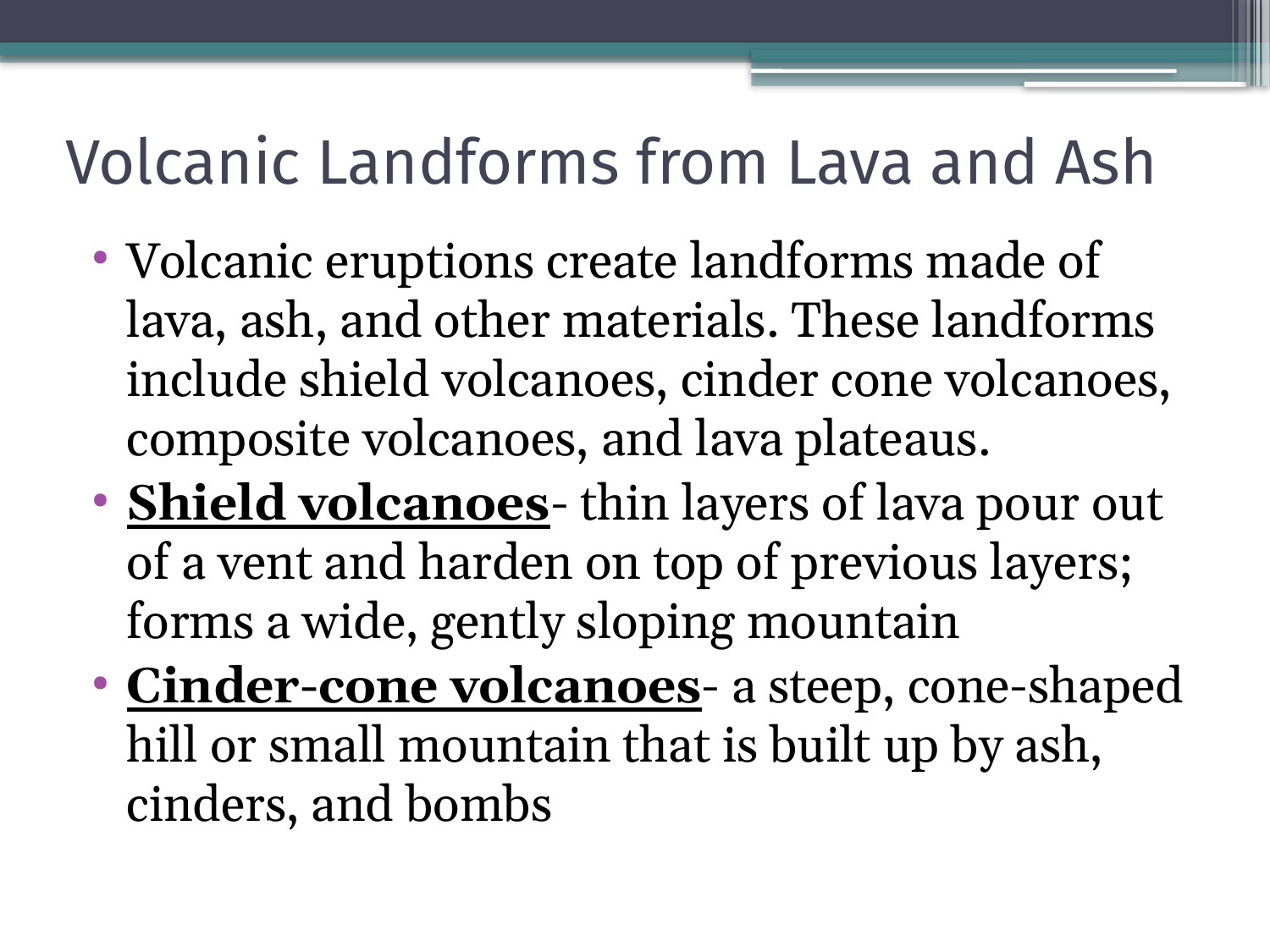

# Volcanic Landforms from Lava and Ash
Volcanic eruptions create landforms made of lava, ash, and other materials. These landforms include shield volcanoes, cinder cone volcanoes, composite volcanoes, and lava plateaus.
Shield volcanoes- thin layers of lava pour out of a vent and harden on top of previous layers; forms a wide, gently sloping mountain
Cinder-cone volcanoes- a steep, cone-shaped hill or small mountain that is built up by ash, cinders, and bombs